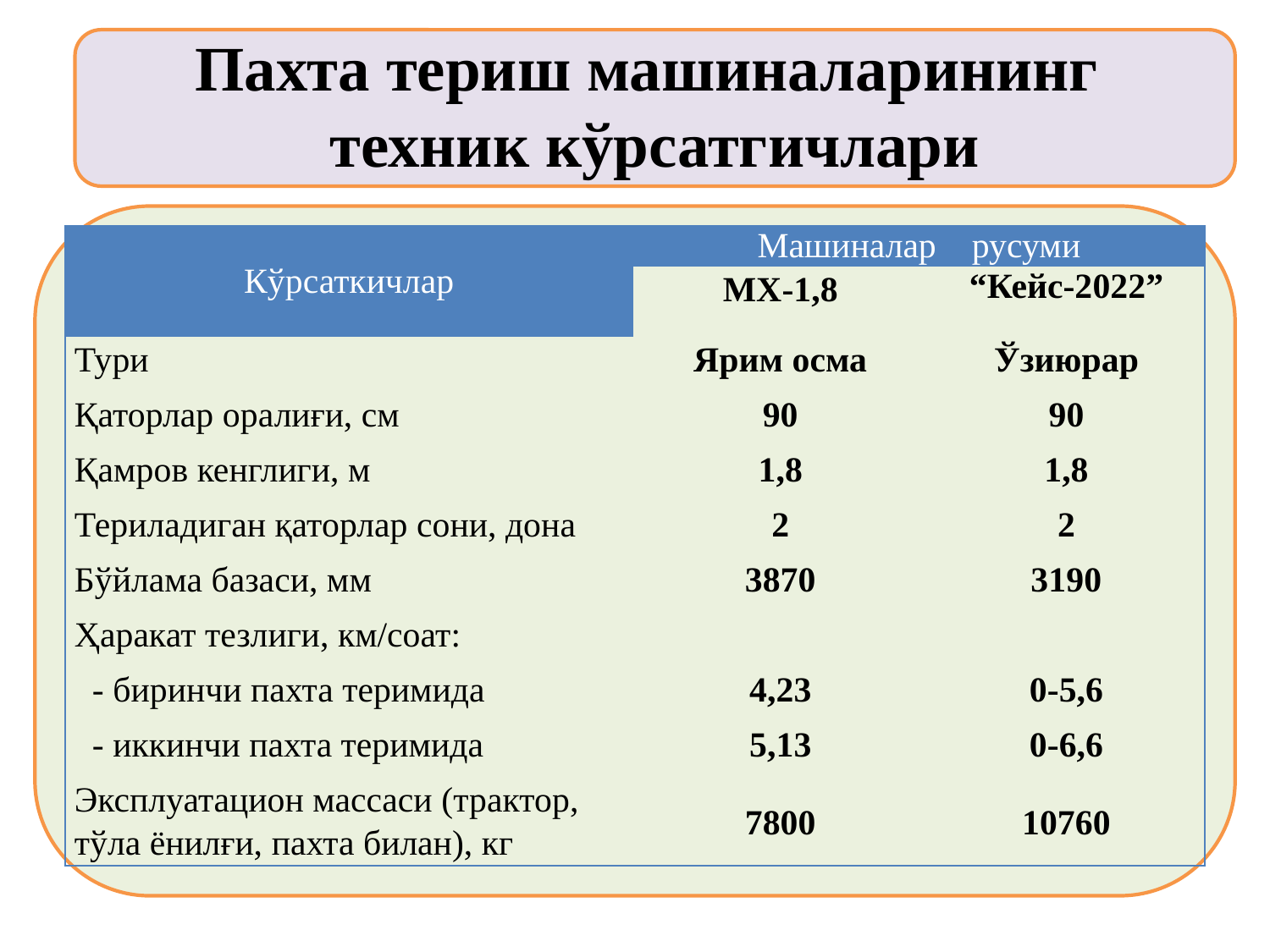

Пахта териш машиналарининг
техник кўрсатгичлари

| Кўрсаткичлар | Машиналар русуми |  |
| --- | --- | --- |
|  | МХ-1,8 | “Кейс-2022” |
| Тури | Ярим осма | Ўзиюрар |
| Қаторлар оралиғи, см | 90 | 90 |
| Қамров кенглиги, м | 1,8 | 1,8 |
| Териладиган қаторлар сони, дона | 2 | 2 |
| Бўйлама базаси, мм | 3870 | 3190 |
| Ҳаракат тезлиги, км/соат: |  |  |
| - биринчи пахта теримида | 4,23 | 0-5,6 |
| - иккинчи пахта теримида | 5,13 | 0-6,6 |
| Эксплуатацион массаси (трактор, тўла ёнилғи, пахта билан), кг | 7800 | 10760 |